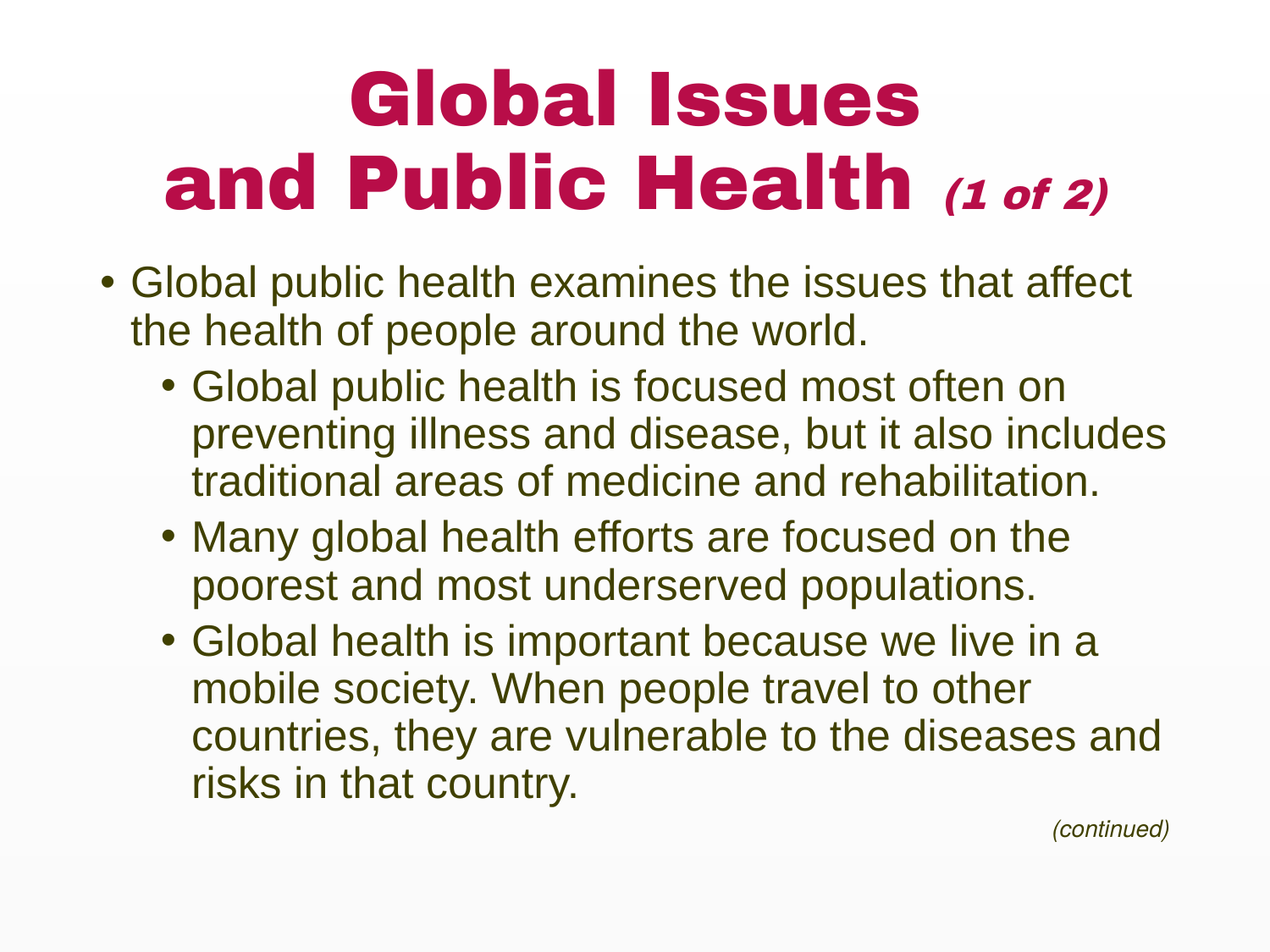

# Global Issues and Public Health (1 of 2)
Global public health examines the issues that affect the health of people around the world.
Global public health is focused most often on preventing illness and disease, but it also includes traditional areas of medicine and rehabilitation.
Many global health efforts are focused on the poorest and most underserved populations.
Global health is important because we live in a mobile society. When people travel to other countries, they are vulnerable to the diseases and risks in that country.
(continued)